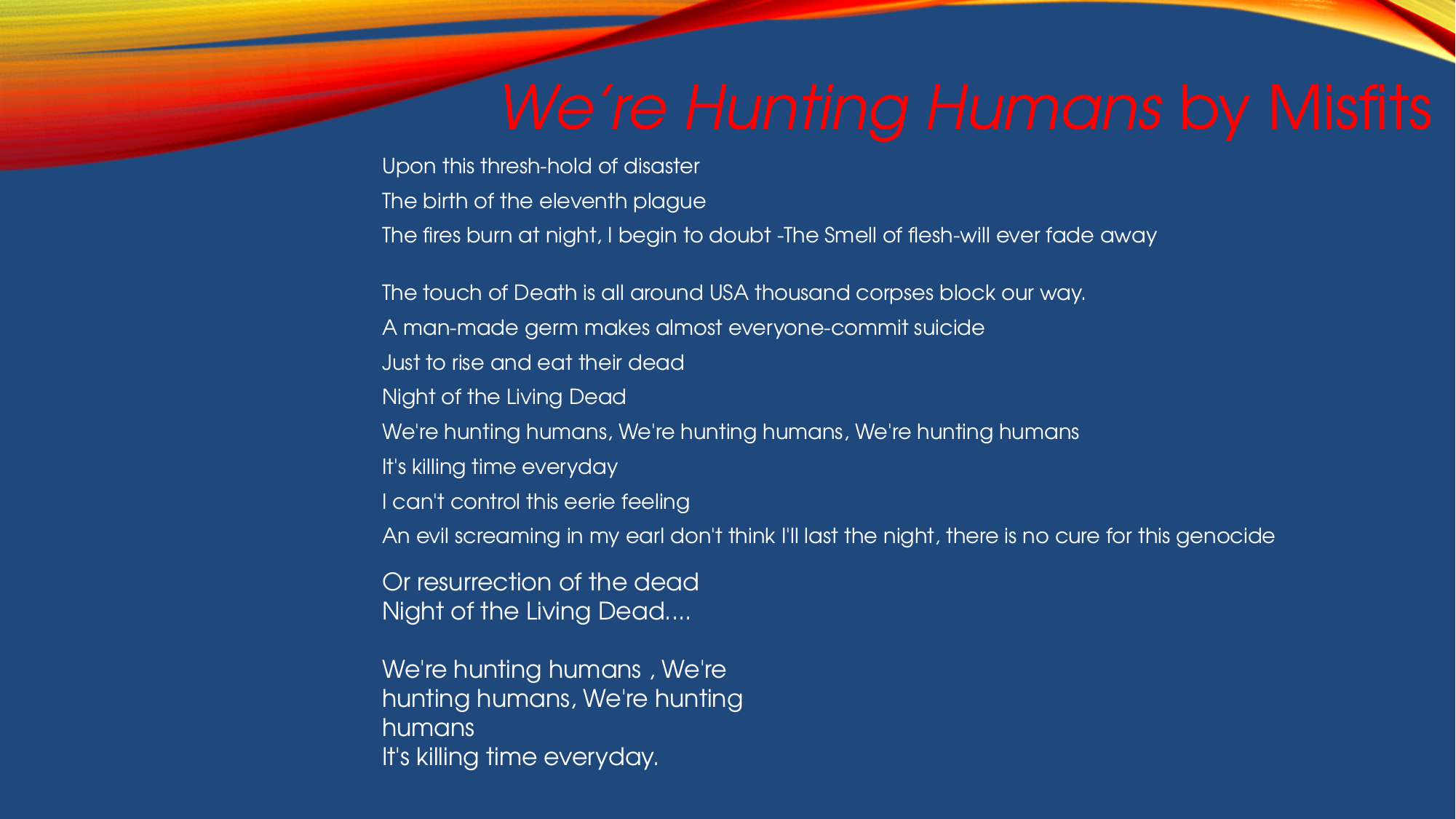

# We’re Hunting Humans by Misfits
Upon this thresh-hold of disaster
The birth of the eleventh plague
The fires burn at night, I begin to doubt -The Smell of flesh-will ever fade away
The touch of Death is all around USA thousand corpses block our way.
A man-made germ makes almost everyone-commit suicide
Just to rise and eat their dead
Night of the Living Dead
We're hunting humans, We're hunting humans, We're hunting humans
It's killing time everyday
I can't control this eerie feeling
An evil screaming in my earI don't think I'll last the night, there is no cure for this genocide

Or resurrection of the dead
Night of the Living Dead....
We're hunting humans , We're hunting humans, We're hunting humans
It's killing time everyday.